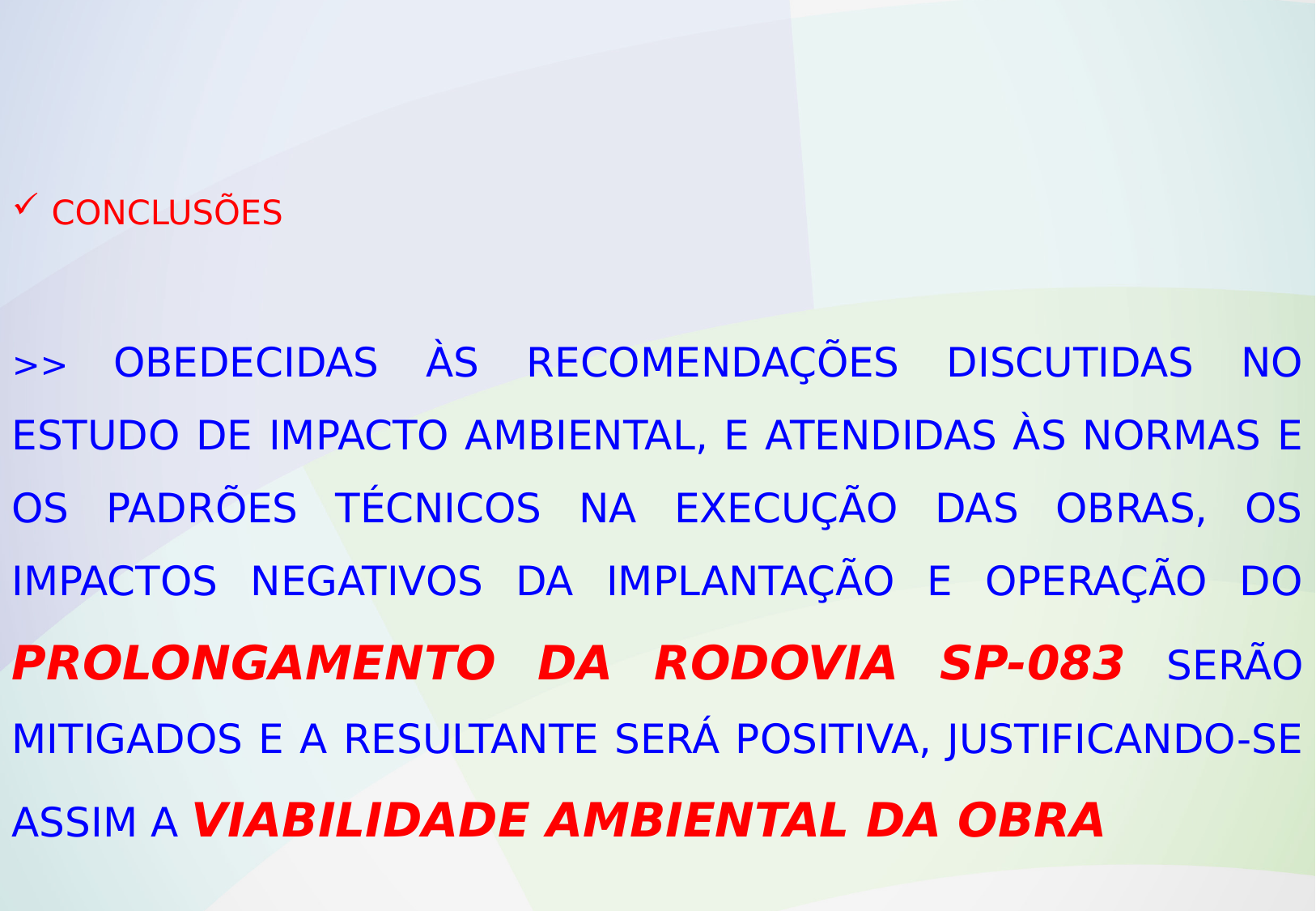

Conclusões

>> Obedecidas às recomendações discutidas no Estudo de Impacto Ambiental, e atendidas às normas e os padrões técnicos na execução das obras, os impactos negativos da implantação e operação do Prolongamento da Rodovia SP-083 serão mitigados e a resultante será positiva, justificando-se assim a viabilidade ambiental da obra